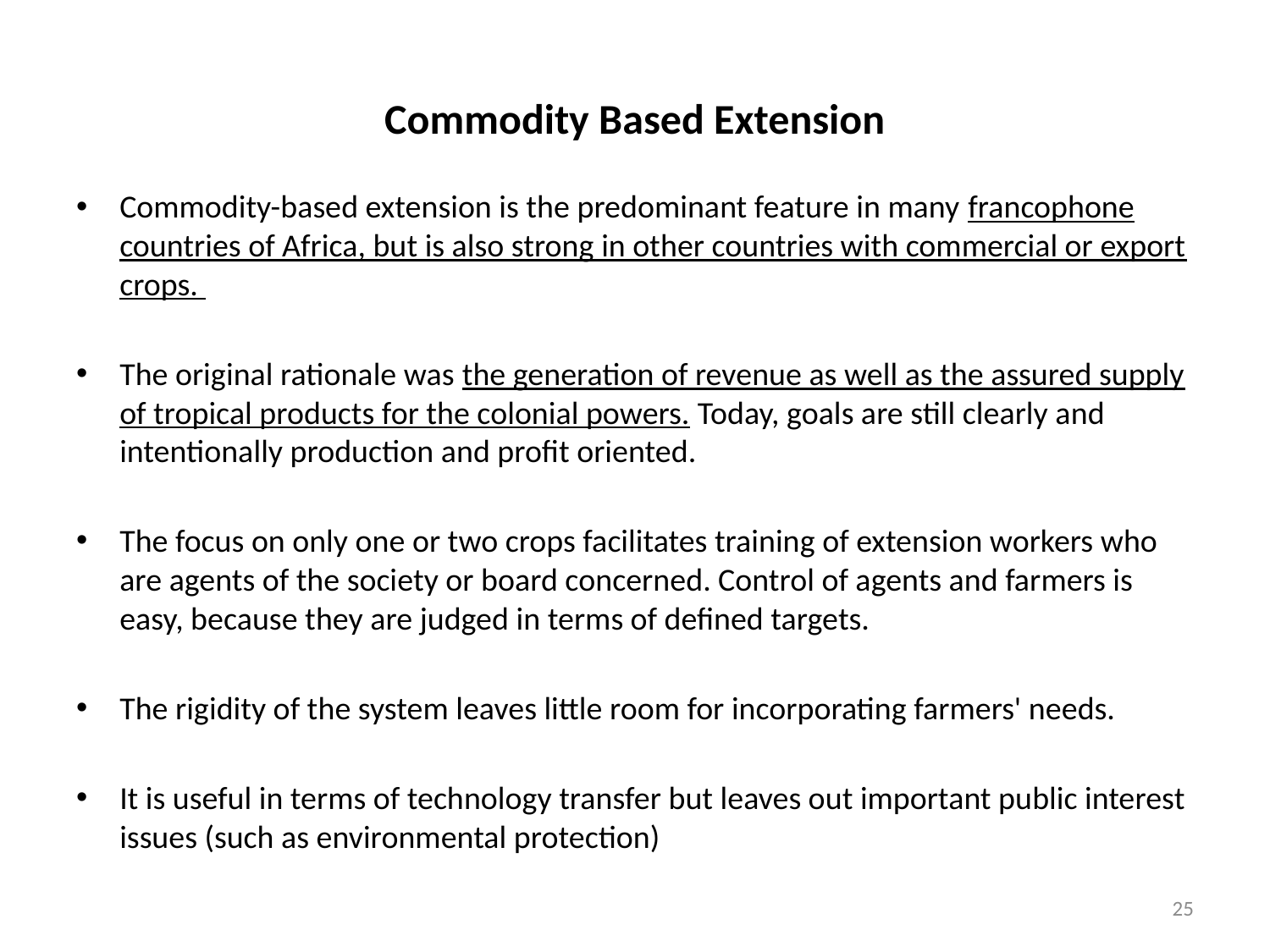

# Commodity Based Extension
Commodity-based extension is the predominant feature in many francophone countries of Africa, but is also strong in other countries with commercial or export crops.

The original rationale was the generation of revenue as well as the assured supply of tropical products for the colonial powers. Today, goals are still clearly and intentionally production and profit oriented.

The focus on only one or two crops facilitates training of extension workers who are agents of the society or board concerned. Control of agents and farmers is easy, because they are judged in terms of defined targets.

The rigidity of the system leaves little room for incorporating farmers' needs.

It is useful in terms of technology transfer but leaves out important public interest issues (such as environmental protection)

25